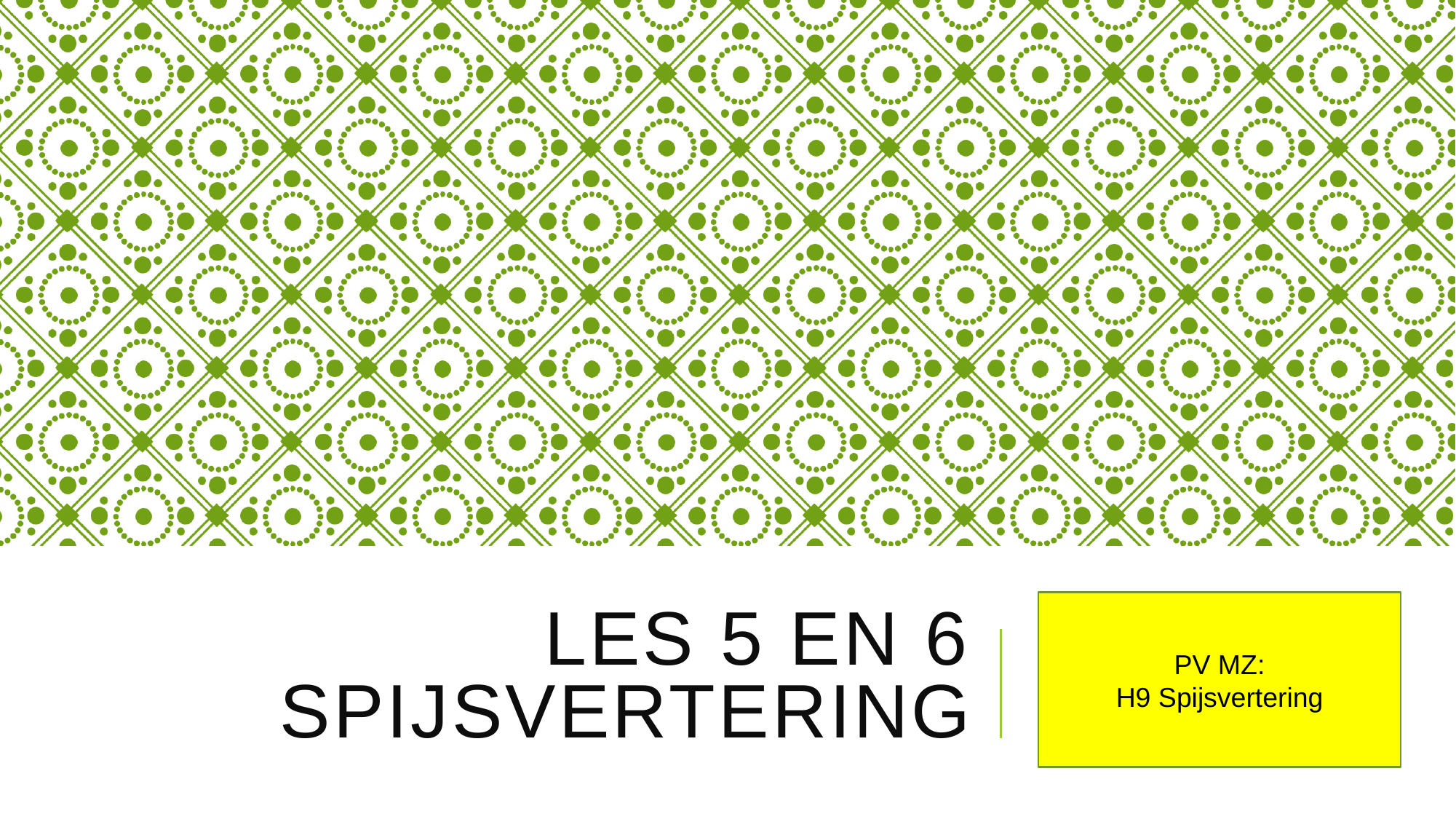

# Les 5 en 6 Spijsvertering

PV MZ:
H9 Spijsvertering